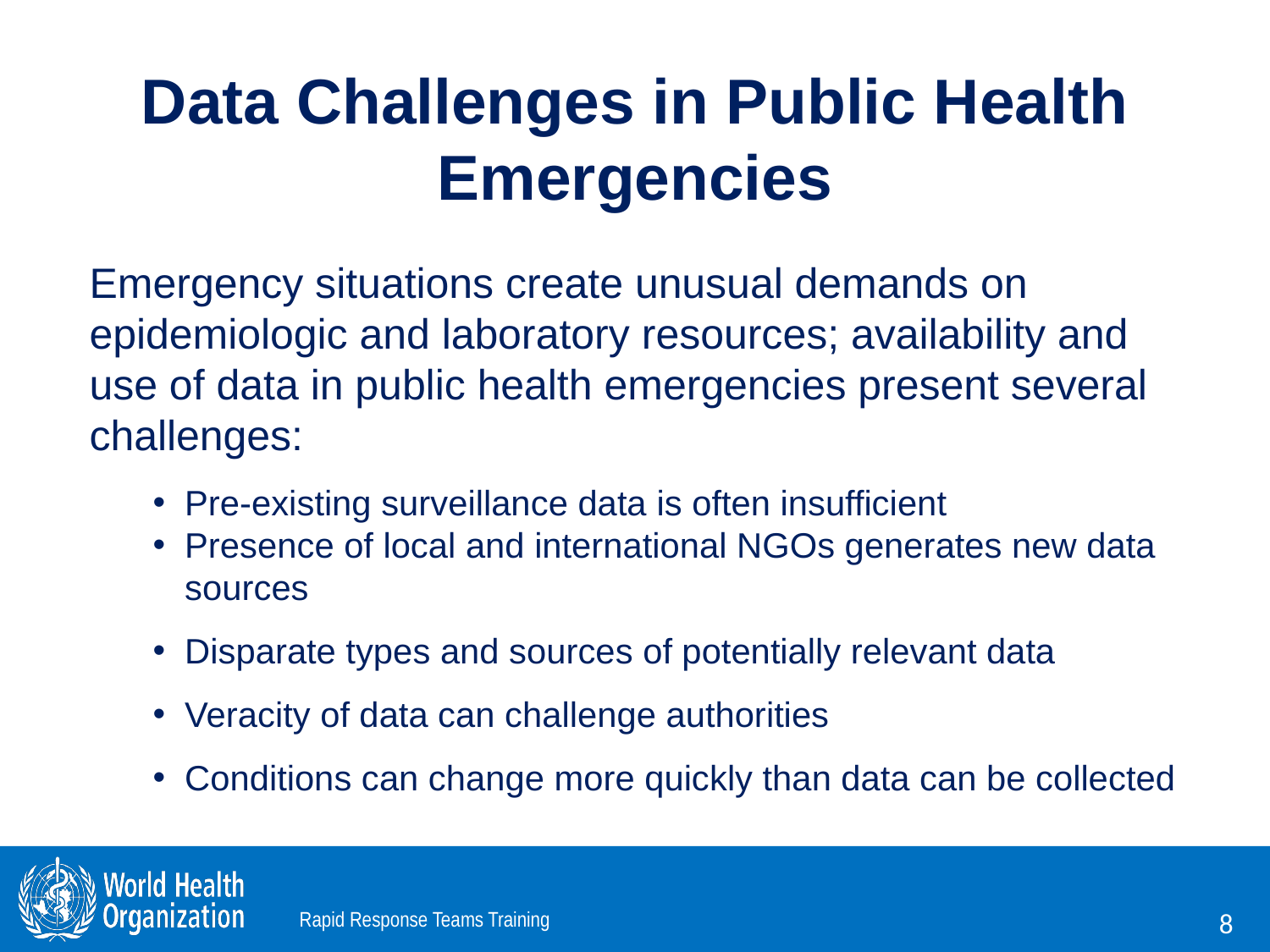

# Data Challenges in Public Health Emergencies

Emergency situations create unusual demands on epidemiologic and laboratory resources; availability and use of data in public health emergencies present several challenges:
Pre-existing surveillance data is often insufficient
Presence of local and international NGOs generates new data sources
Disparate types and sources of potentially relevant data
Veracity of data can challenge authorities
Conditions can change more quickly than data can be collected